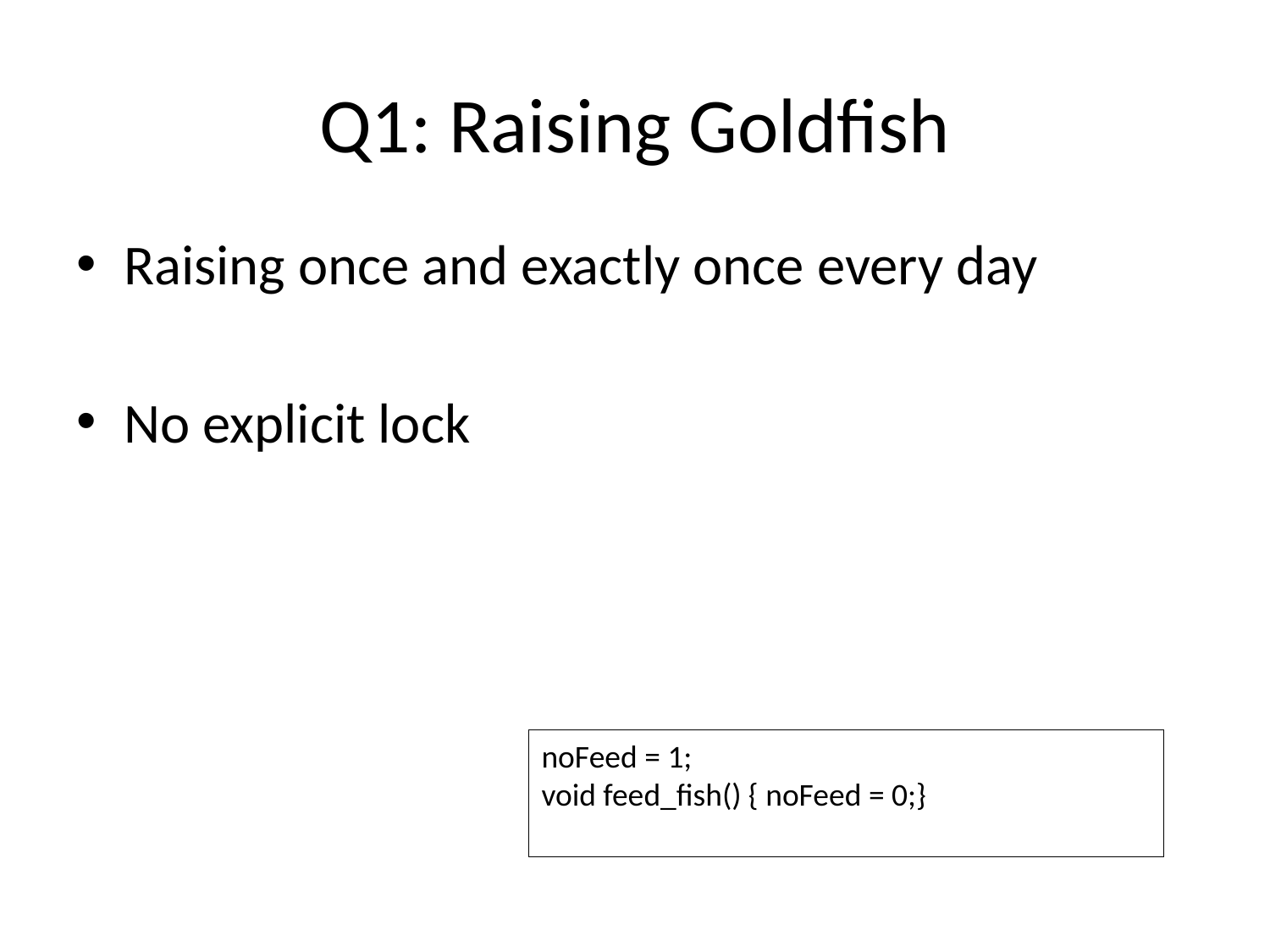

# Q1: Raising Goldfish
Raising once and exactly once every day

No explicit lock
noFeed = 1;
void feed_fish() { noFeed = 0;}